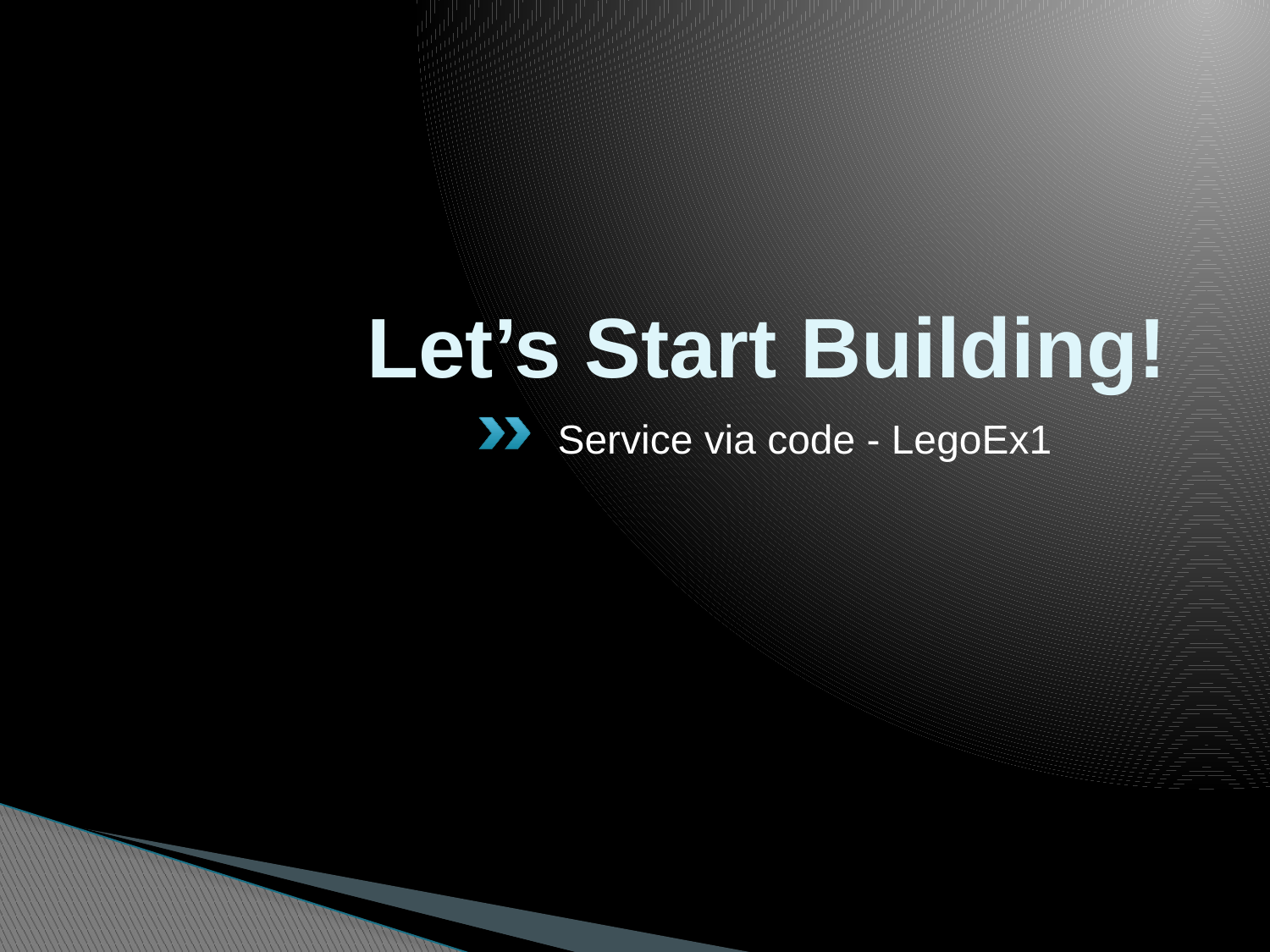

# Let’s Start Building!
Service via code - LegoEx1